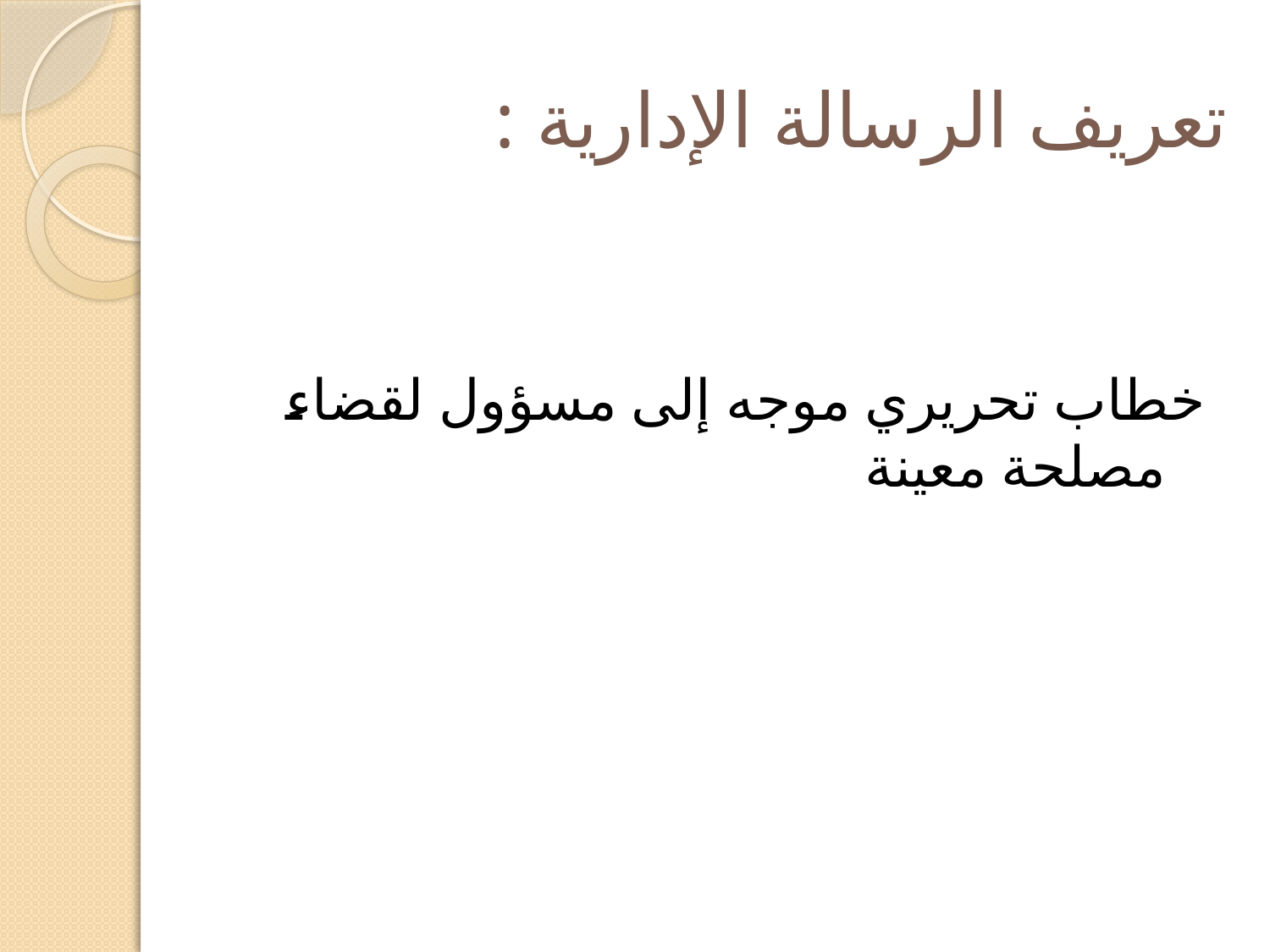

# تعريف الرسالة الإدارية :
خطاب تحريري موجه إلى مسؤول لقضاء مصلحة معينة